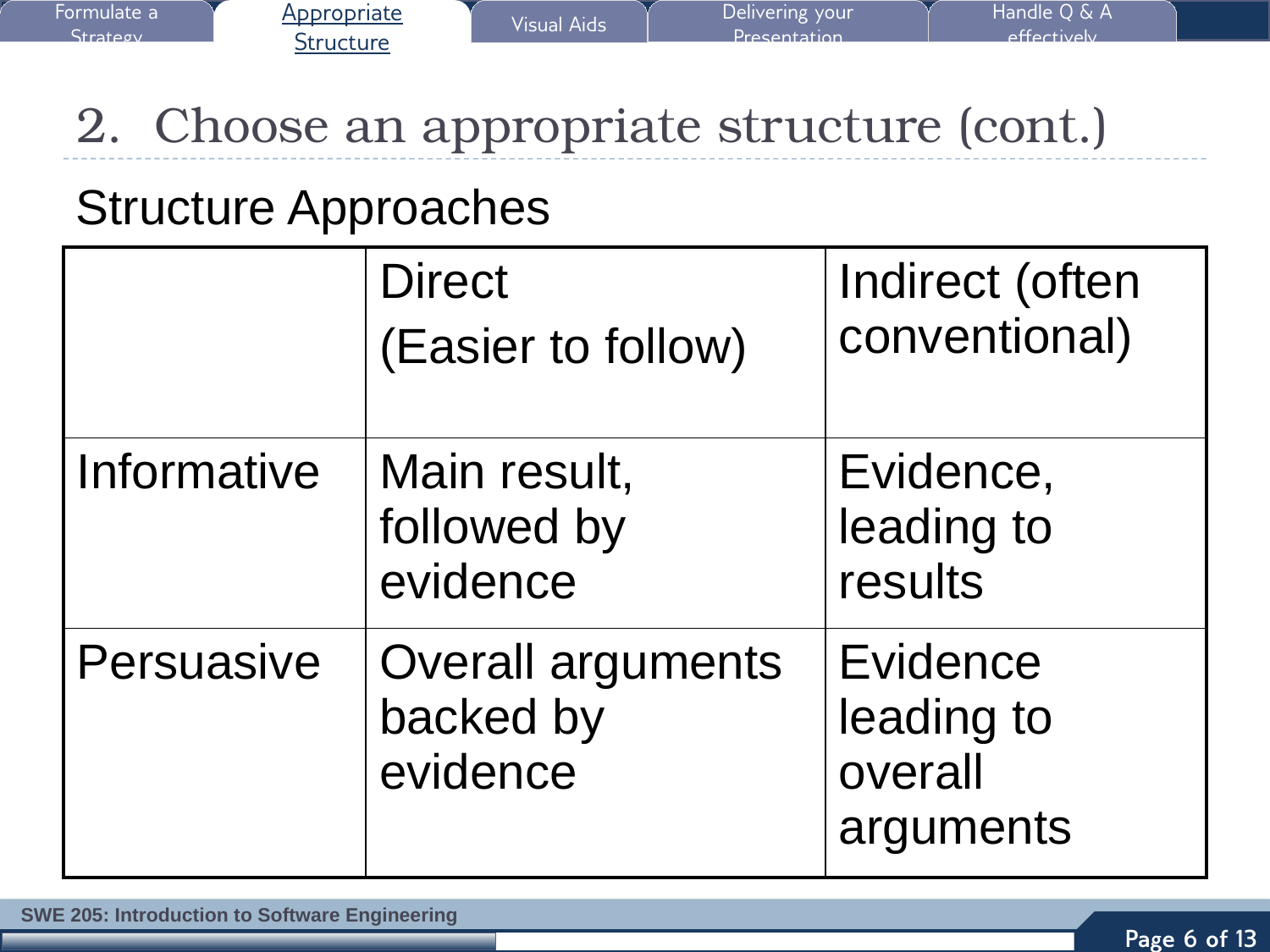

Formulate a Strategy
Appropriate Structure
Visual Aids
Delivering your Presentation
Handle Q & A effectively
# 2.  Choose an appropriate structure (cont.)
Structure Approaches
|  | Direct (Easier to follow) | Indirect (often conventional) |
| --- | --- | --- |
| Informative | Main result, followed by evidence | Evidence, leading to results |
| Persuasive | Overall arguments backed by evidence | Evidence leading to overall arguments |
6
Page 6 of 13